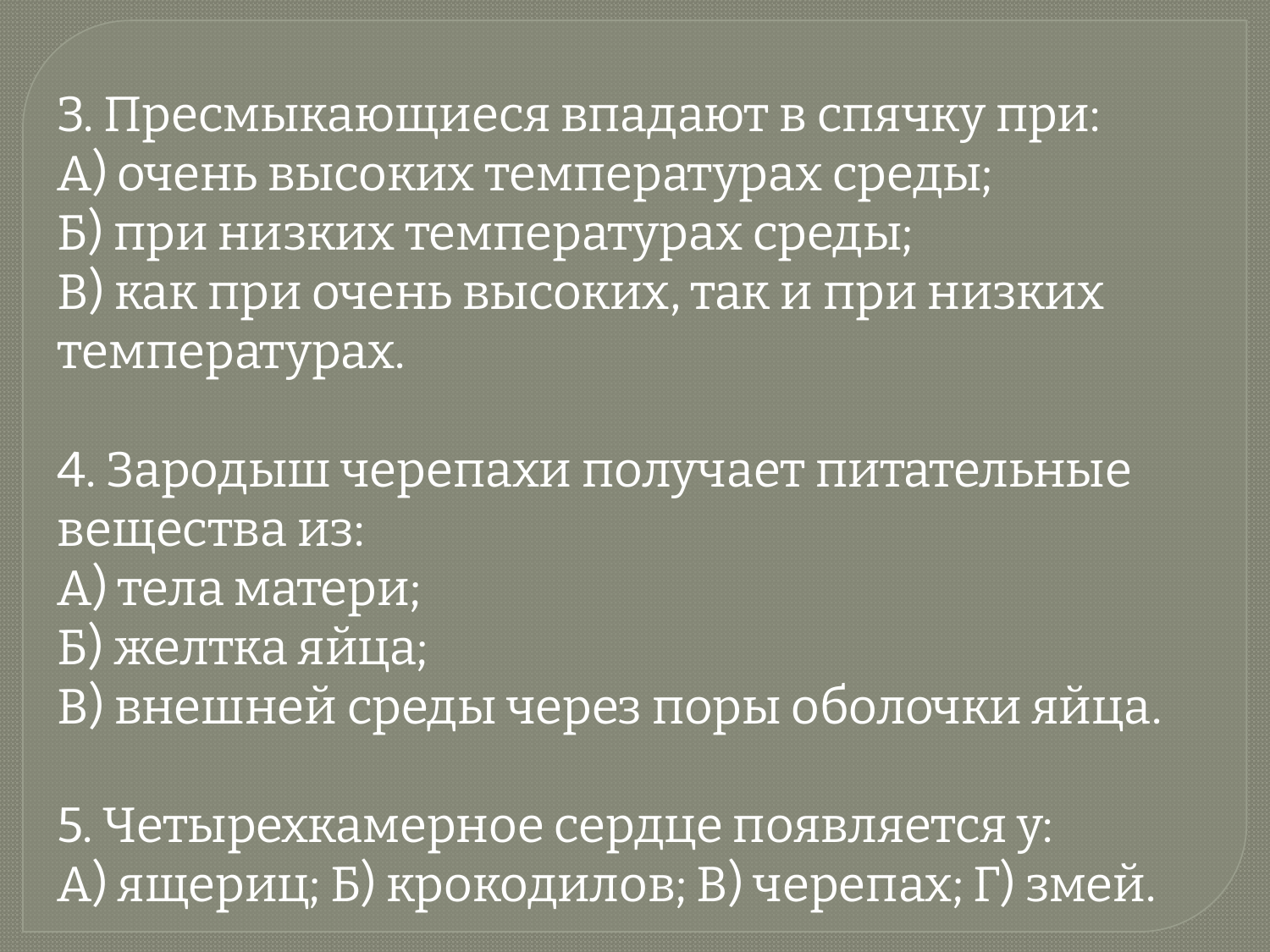

3. Пресмыкающиеся впадают в спячку при:
А) очень высоких температурах среды;
Б) при низких температурах среды;
В) как при очень высоких, так и при низких температурах.

4. Зародыш черепахи получает питательные вещества из:
А) тела матери;
Б) желтка яйца;
В) внешней среды через поры оболочки яйца.

5. Четырехкамерное сердце появляется у:
А) ящериц; Б) крокодилов; В) черепах; Г) змей.